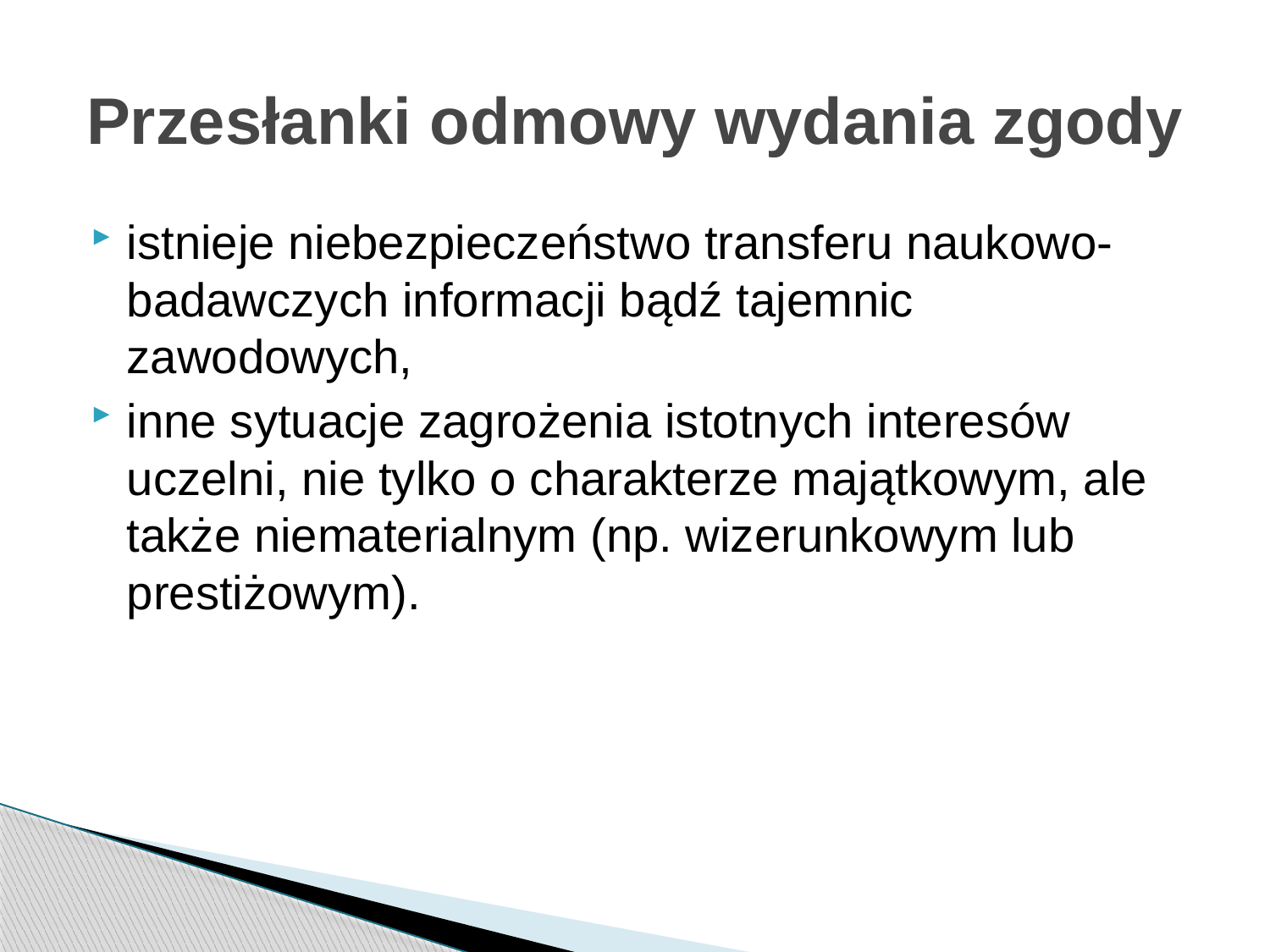

# Przesłanki odmowy wydania zgody
istnieje niebezpieczeństwo transferu naukowo-badawczych informacji bądź tajemnic zawodowych,
inne sytuacje zagrożenia istotnych interesów uczelni, nie tylko o charakterze majątkowym, ale także niematerialnym (np. wizerunkowym lub prestiżowym).